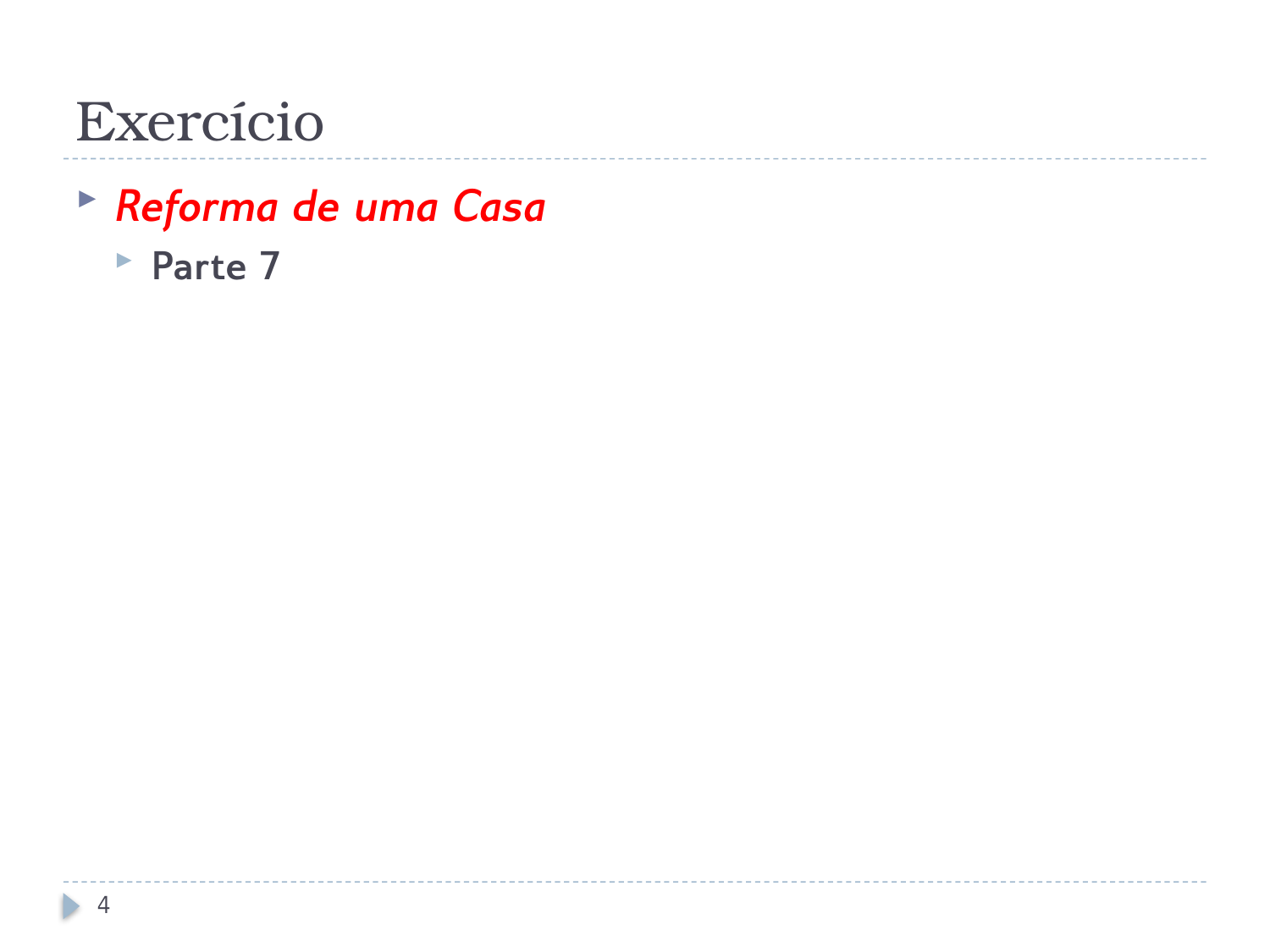

# Exercício
Reforma de uma Casa
Parte 7

4